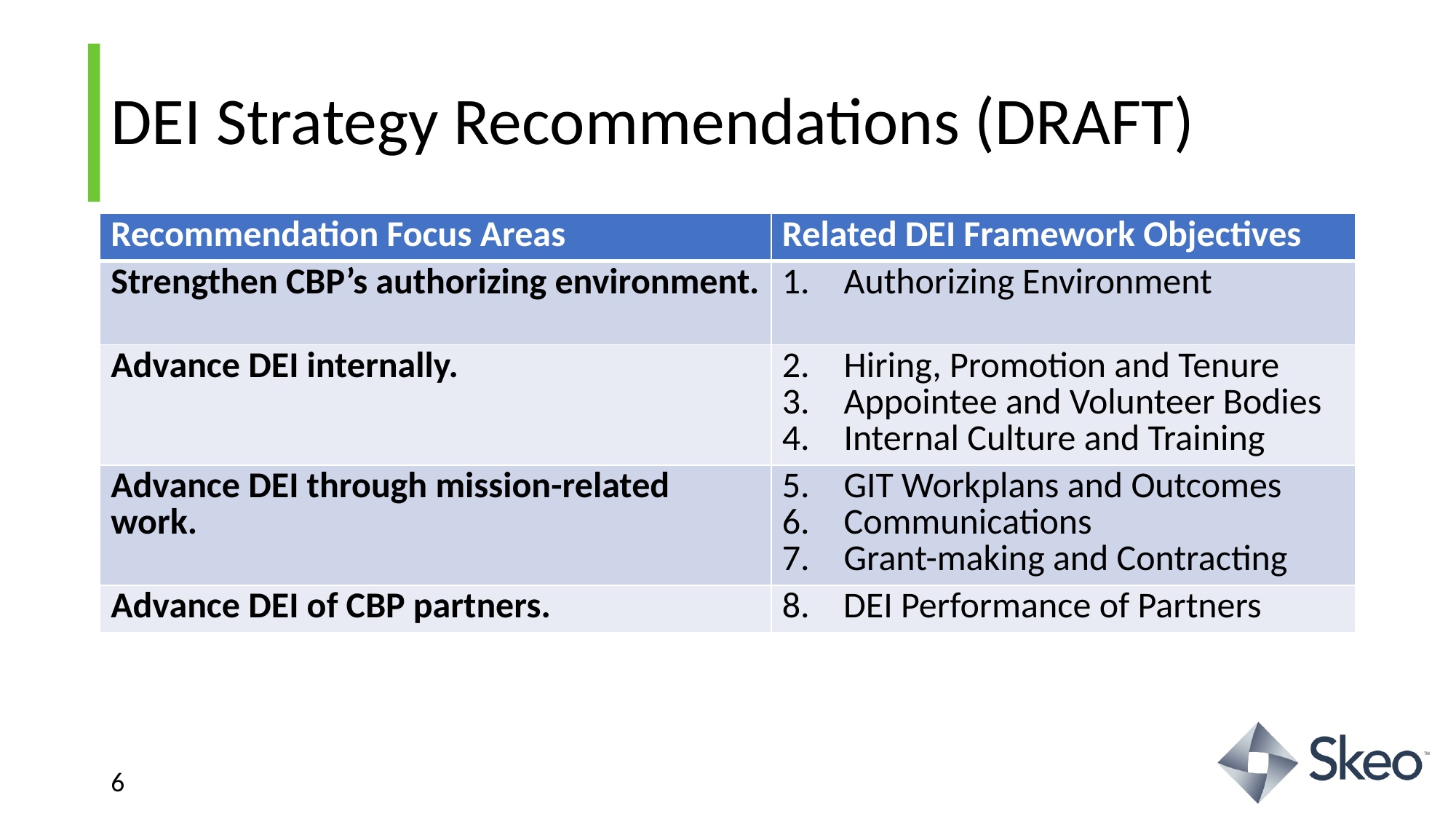

# DEI Strategy Recommendations (DRAFT)
| Recommendation Focus Areas | Related DEI Framework Objectives |
| --- | --- |
| Strengthen CBP’s authorizing environment. | Authorizing Environment |
| Advance DEI internally. | Hiring, Promotion and Tenure Appointee and Volunteer Bodies Internal Culture and Training |
| Advance DEI through mission-related work. | GIT Workplans and Outcomes Communications Grant-making and Contracting |
| Advance DEI of CBP partners. | DEI Performance of Partners |
6